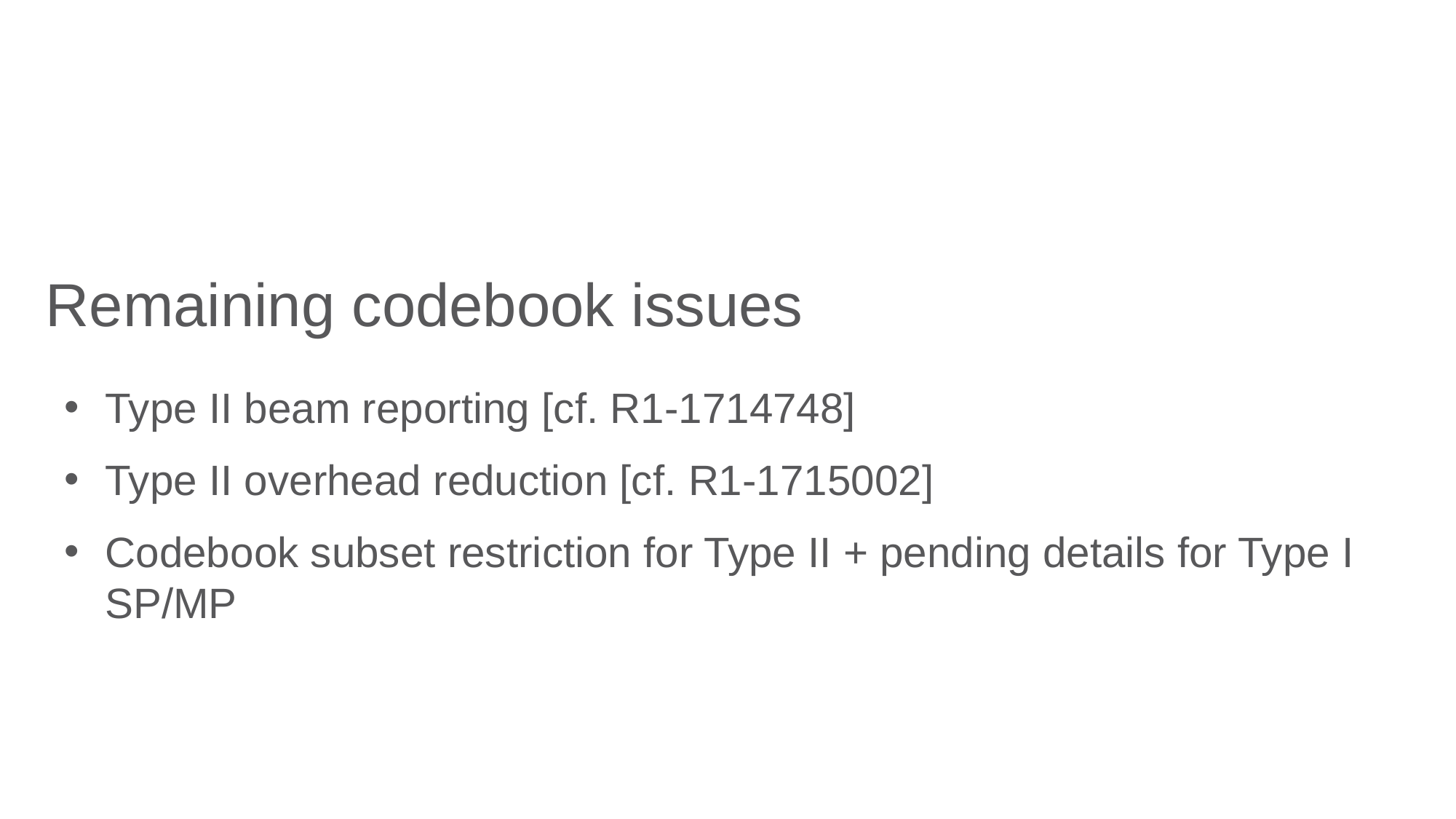

# Remaining codebook issues
Type II beam reporting [cf. R1-1714748]
Type II overhead reduction [cf. R1-1715002]
Codebook subset restriction for Type II + pending details for Type I SP/MP